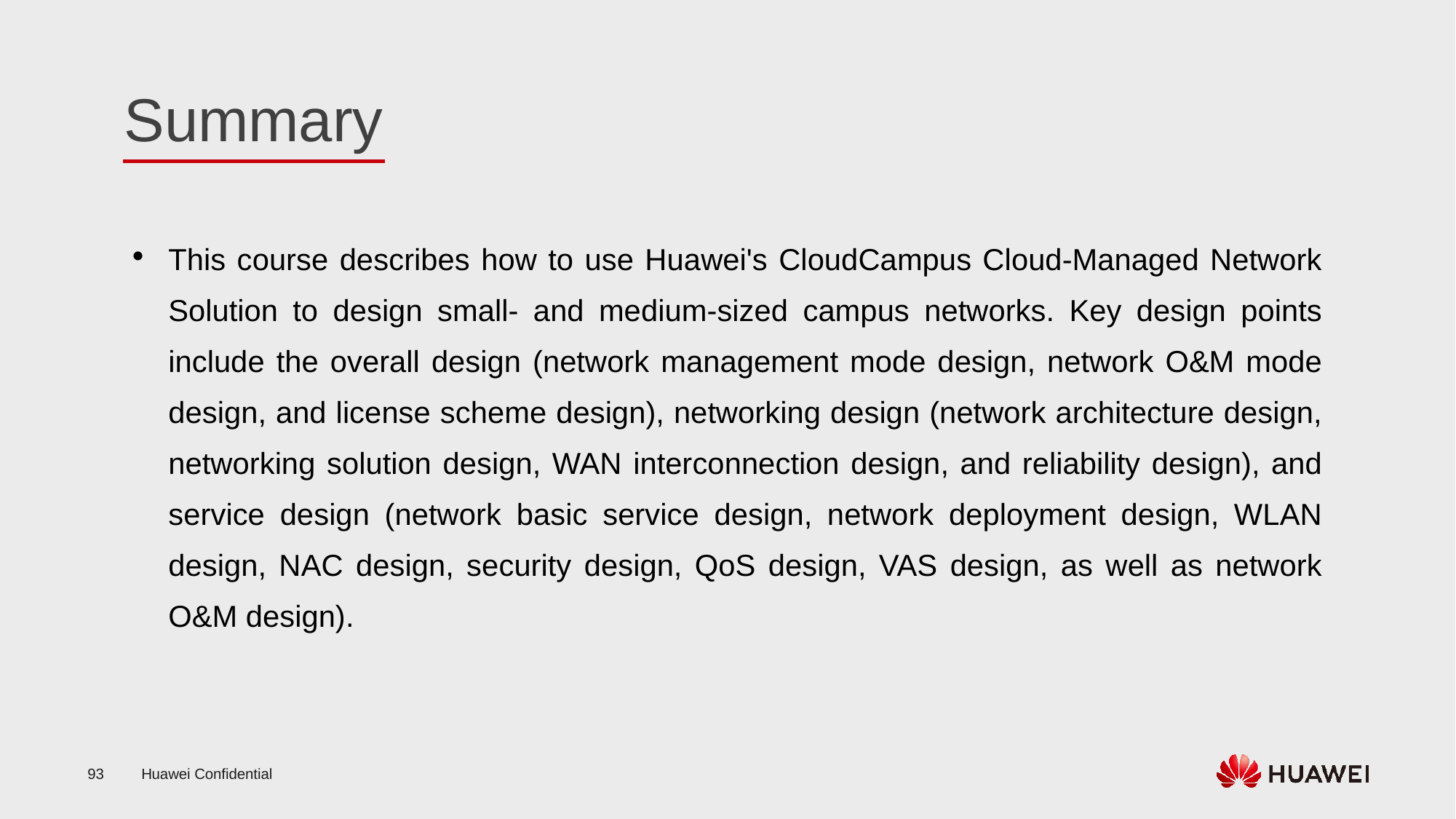

This course describes how to use Huawei's CloudCampus Cloud-Managed Network Solution to design small- and medium-sized campus networks. Key design points include the overall design (network management mode design, network O&M mode design, and license scheme design), networking design (network architecture design, networking solution design, WAN interconnection design, and reliability design), and service design (network basic service design, network deployment design, WLAN design, NAC design, security design, QoS design, VAS design, as well as network O&M design).